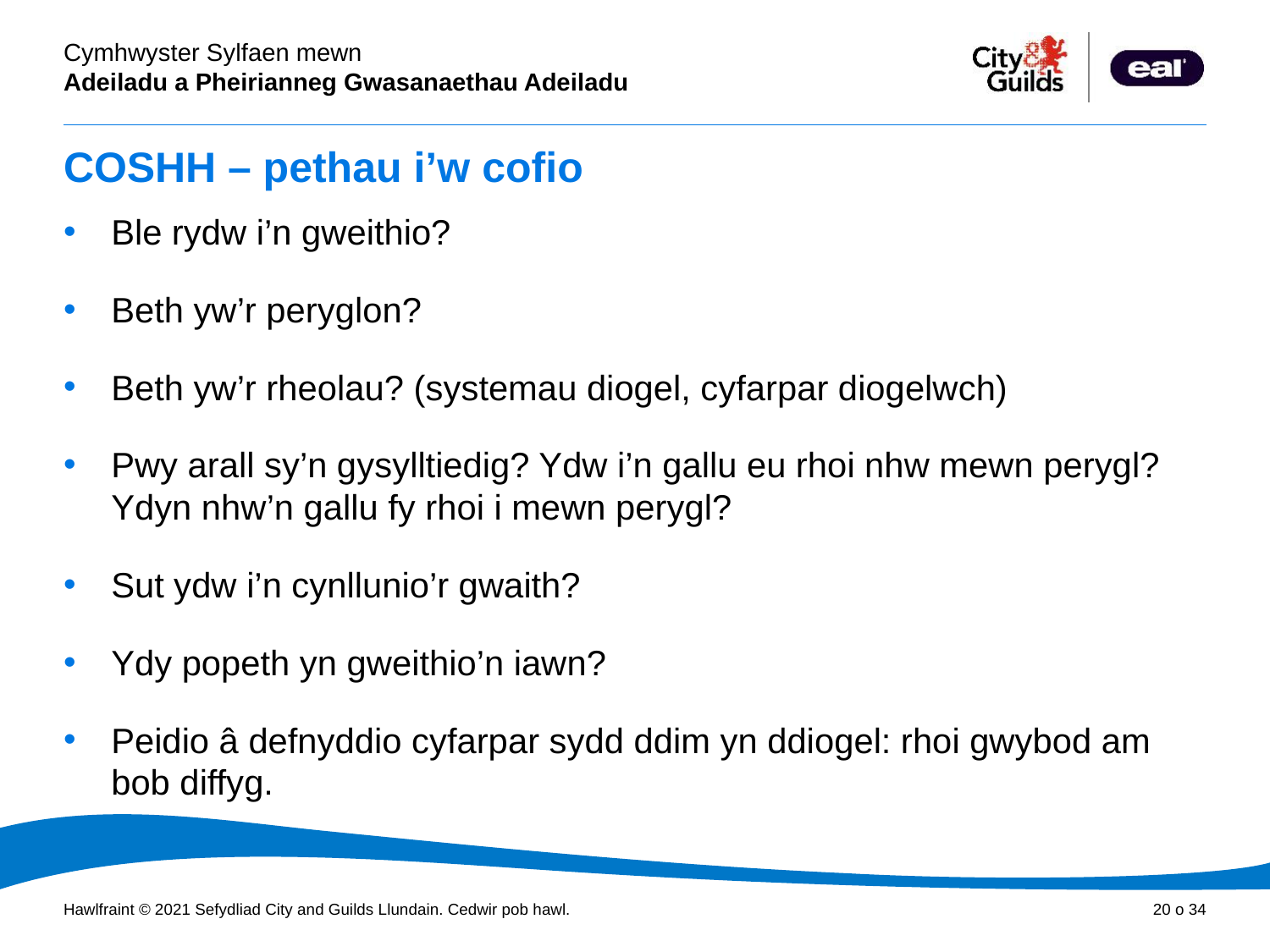

# COSHH – pethau i’w cofio
Ble rydw i’n gweithio?
Beth yw’r peryglon?
Beth yw’r rheolau? (systemau diogel, cyfarpar diogelwch)
Pwy arall sy’n gysylltiedig? Ydw i’n gallu eu rhoi nhw mewn perygl? Ydyn nhw’n gallu fy rhoi i mewn perygl?
Sut ydw i’n cynllunio’r gwaith?
Ydy popeth yn gweithio’n iawn?
Peidio â defnyddio cyfarpar sydd ddim yn ddiogel: rhoi gwybod am bob diffyg.